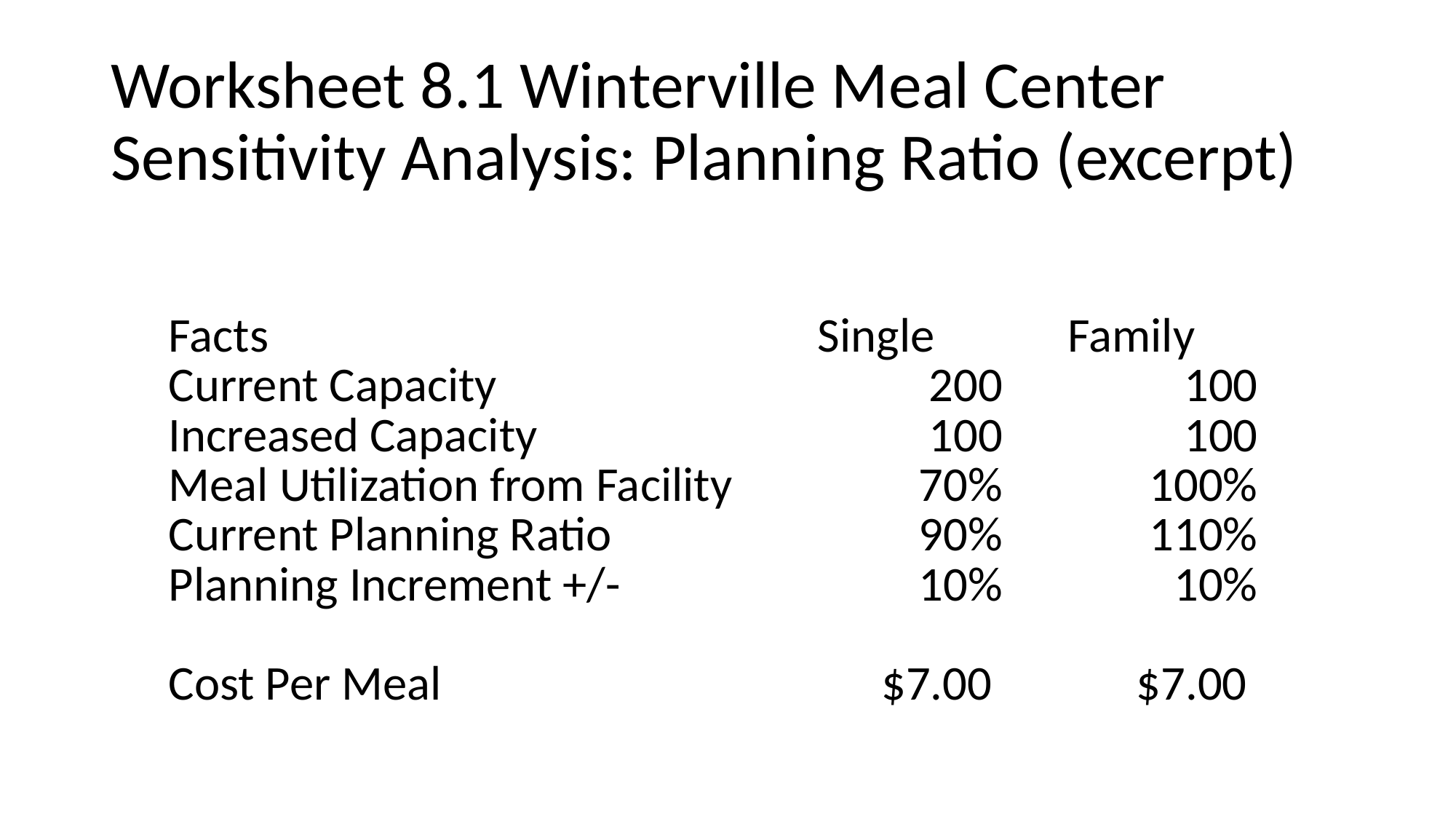

# Worksheet 8.1 Winterville Meal Center Sensitivity Analysis: Planning Ratio (excerpt)
| Facts | Single | Family |
| --- | --- | --- |
| Current Capacity | 200 | 100 |
| Increased Capacity | 100 | 100 |
| Meal Utilization from Facility | 70% | 100% |
| Current Planning Ratio | 90% | 110% |
| Planning Increment +/- | 10% | 10% |
|  |  |  |
| Cost Per Meal | $7.00 | $7.00 |